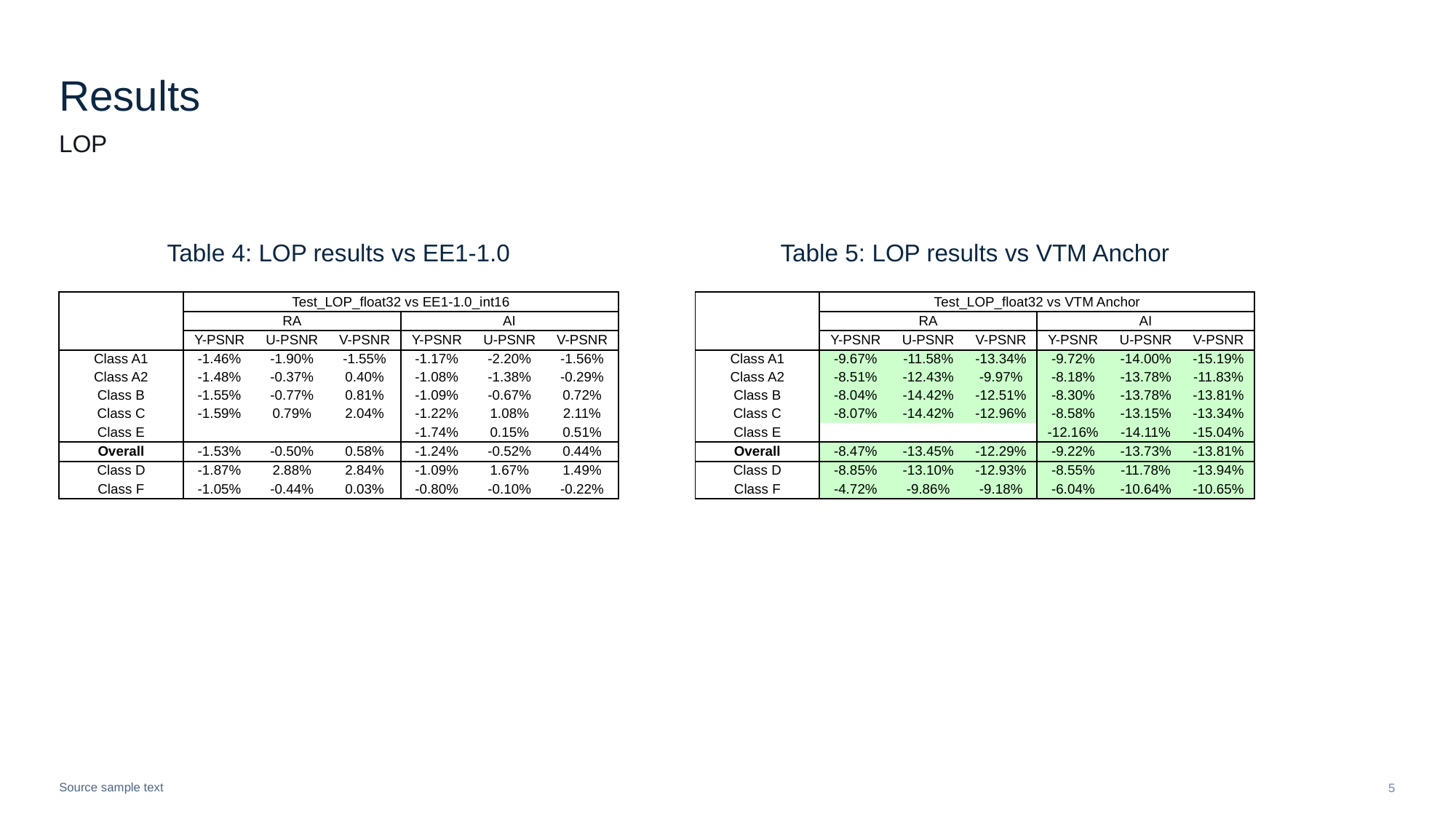

# Results
LOP
Table 4: LOP results vs EE1-1.0
Table 5: LOP results vs VTM Anchor
|  | Test\_LOP\_float32 vs EE1-1.0\_int16 |  |  |  |  |  |
| --- | --- | --- | --- | --- | --- | --- |
|  | RA |  |  | AI |  |  |
|  | Y-PSNR | U-PSNR | V-PSNR | Y-PSNR | U-PSNR | V-PSNR |
| Class A1 | -1.46% | -1.90% | -1.55% | -1.17% | -2.20% | -1.56% |
| Class A2 | -1.48% | -0.37% | 0.40% | -1.08% | -1.38% | -0.29% |
| Class B | -1.55% | -0.77% | 0.81% | -1.09% | -0.67% | 0.72% |
| Class C | -1.59% | 0.79% | 2.04% | -1.22% | 1.08% | 2.11% |
| Class E |  |  |  | -1.74% | 0.15% | 0.51% |
| Overall | -1.53% | -0.50% | 0.58% | -1.24% | -0.52% | 0.44% |
| Class D | -1.87% | 2.88% | 2.84% | -1.09% | 1.67% | 1.49% |
| Class F | -1.05% | -0.44% | 0.03% | -0.80% | -0.10% | -0.22% |
|  | Test\_LOP\_float32 vs VTM Anchor |  |  |  |  |  |
| --- | --- | --- | --- | --- | --- | --- |
|  | RA |  |  | AI |  |  |
|  | Y-PSNR | U-PSNR | V-PSNR | Y-PSNR | U-PSNR | V-PSNR |
| Class A1 | -9.67% | -11.58% | -13.34% | -9.72% | -14.00% | -15.19% |
| Class A2 | -8.51% | -12.43% | -9.97% | -8.18% | -13.78% | -11.83% |
| Class B | -8.04% | -14.42% | -12.51% | -8.30% | -13.78% | -13.81% |
| Class C | -8.07% | -14.42% | -12.96% | -8.58% | -13.15% | -13.34% |
| Class E |  |  |  | -12.16% | -14.11% | -15.04% |
| Overall | -8.47% | -13.45% | -12.29% | -9.22% | -13.73% | -13.81% |
| Class D | -8.85% | -13.10% | -12.93% | -8.55% | -11.78% | -13.94% |
| Class F | -4.72% | -9.86% | -9.18% | -6.04% | -10.64% | -10.65% |
Source sample text